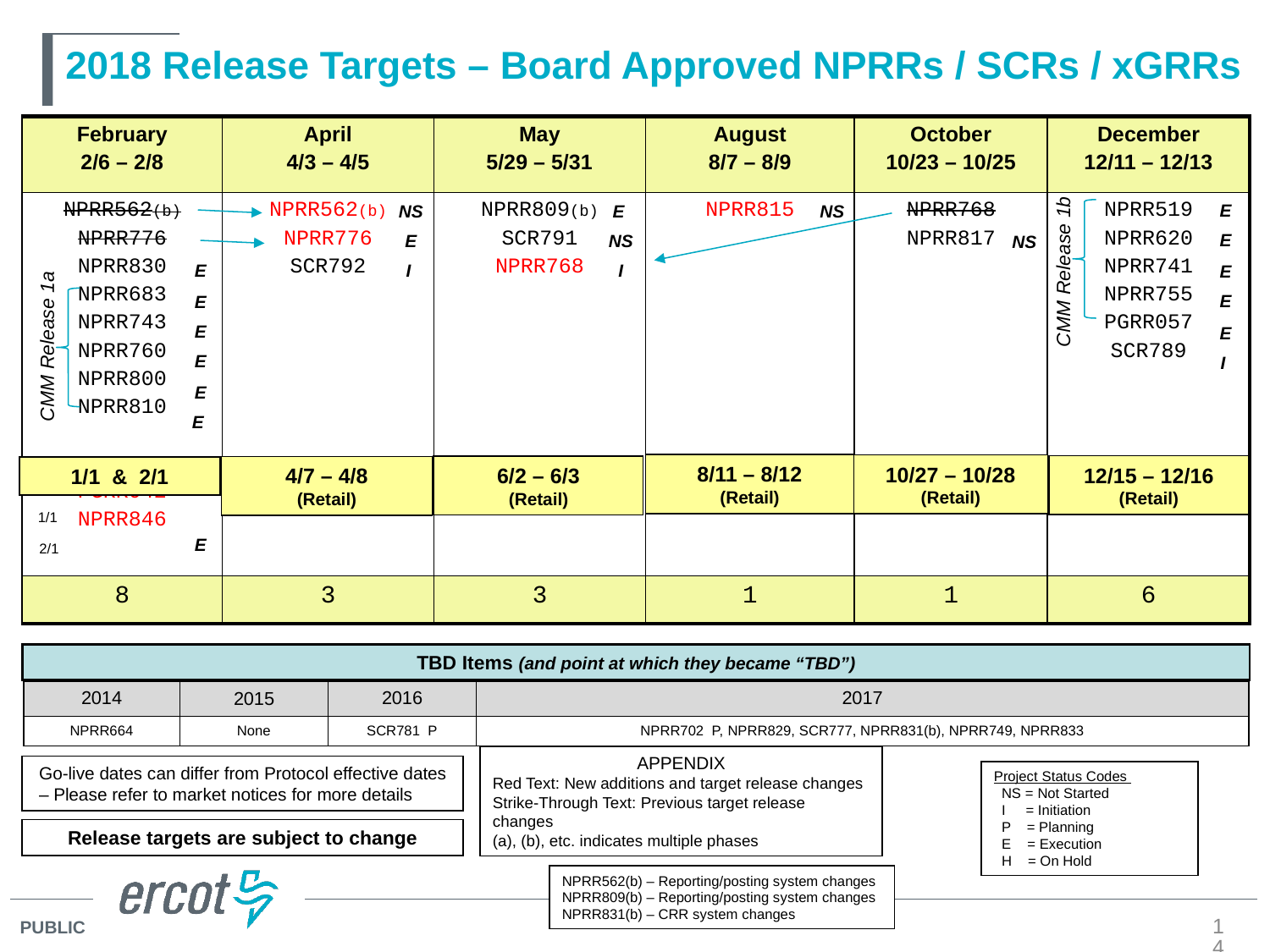

# 2018 Release Targets – Board Approved NPRRs / SCRs / xGRRs
| February 2/6 – 2/8 | April 4/3 – 4/5 | May 5/29 – 5/31 | August 8/7 – 8/9 | October 10/23 – 10/25 | December 12/11 – 12/13 |
| --- | --- | --- | --- | --- | --- |
| NPRR562(b) NPRR776 NPRR830 NPRR683 NPRR743 NPRR760 NPRR800 NPRR810 PGRR042 NPRR846 | NPRR562(b) NPRR776 SCR792 | NPRR809(b) SCR791 NPRR768 | NPRR815 | NPRR768 NPRR817 | NPRR519 NPRR620 NPRR741 NPRR755 PGRR057 SCR789 |
| 8 | 3 | 3 | 1 | 1 | 6 |

NS

E

E

E

E

E

I

E

E

E

E

E

E

E

E

NS

I

NS

NS

E

I

CMM Release 1b

CMM Release 1a
8/11 – 8/12
(Retail)
10/27 – 10/28
(Retail)
12/15 – 12/16
(Retail)
6/2 – 6/3
(Retail)
4/7 – 4/8
(Retail)
1/1  &  2/1
1/1
2/1
TBD Items (and point at which they became “TBD”)
| 2014 | 2015 | 2016 | 2017 |
| --- | --- | --- | --- |
| NPRR664 | None | SCR781 P | NPRR702 P, NPRR829, SCR777, NPRR831(b), NPRR749, NPRR833 |
APPENDIX
Red Text: New additions and target release changes
Strike-Through Text: Previous target release changes
(a), (b), etc. indicates multiple phases
Go-live dates can differ from Protocol effective dates – Please refer to market notices for more details
Project Status Codes
  NS = Not Started
  I     = Initiation
  P    = Planning
  E    = Execution
  H    = On Hold
Release targets are subject to change
NPRR562(b) – Reporting/posting system changes
NPRR809(b) – Reporting/posting system changes
NPRR831(b) – CRR system changes
14